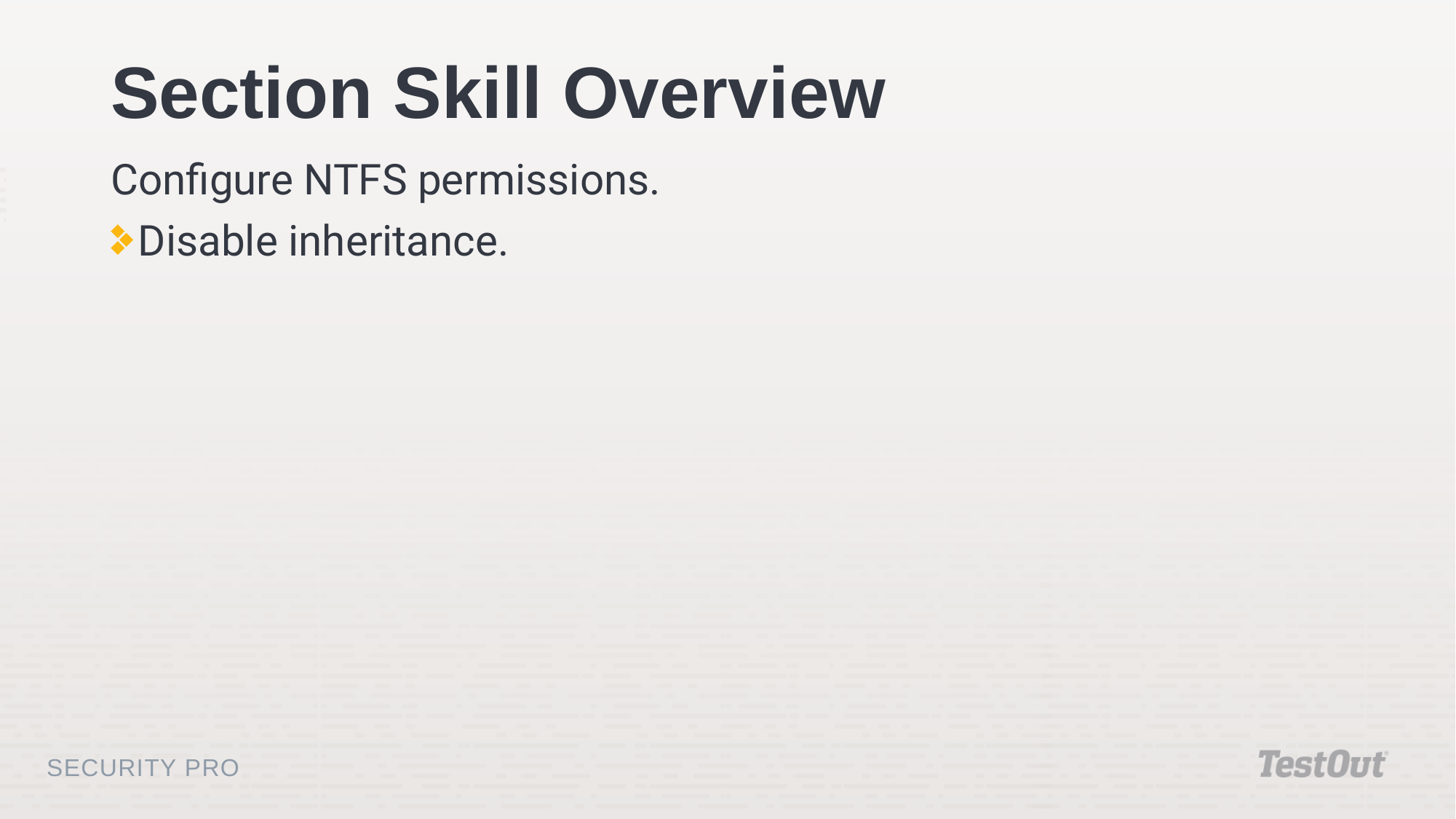

# Section Skill Overview
Configure NTFS permissions.
Disable inheritance.
Security Pro